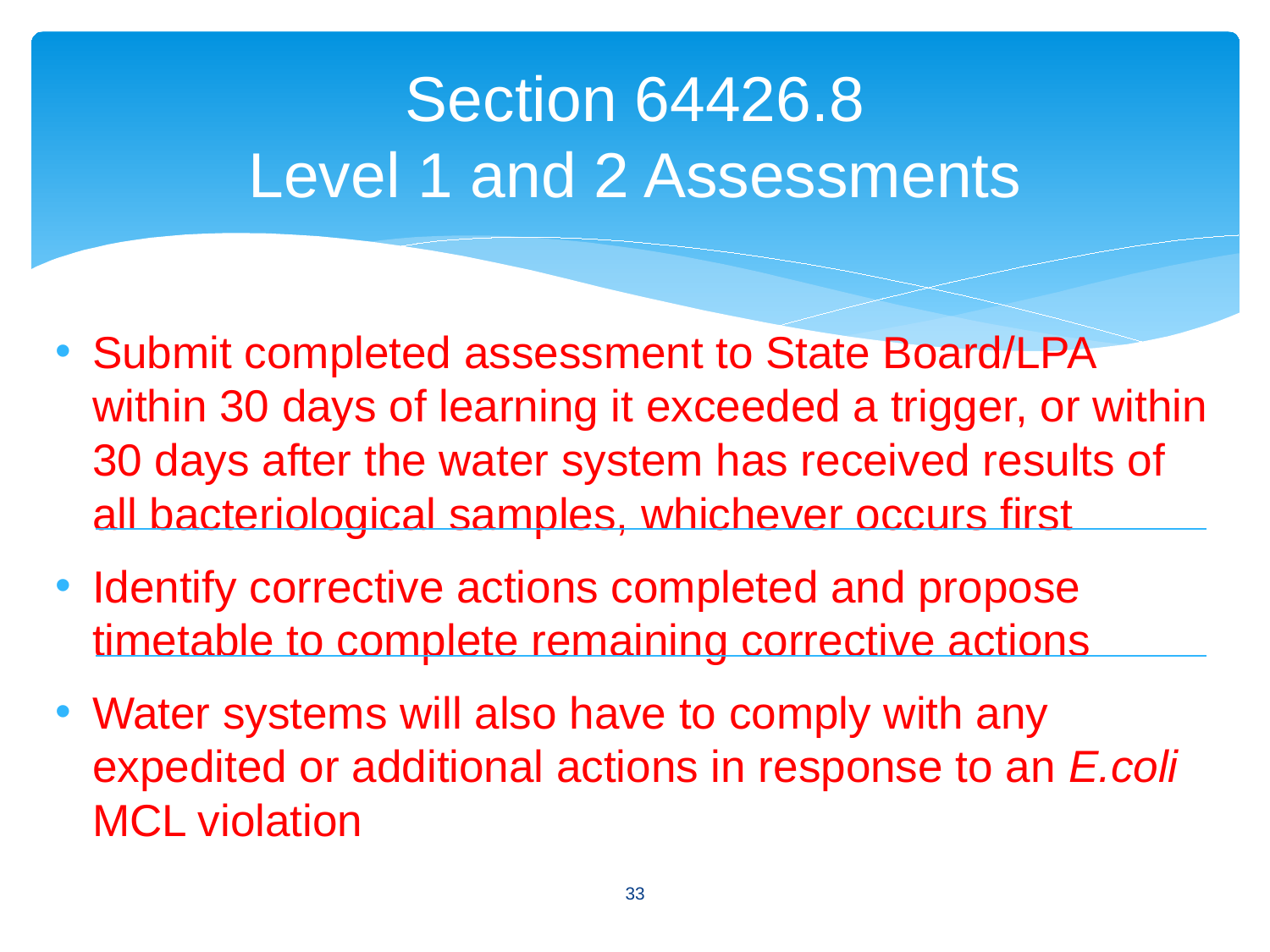

# Section 64426.8 Level 1 and 2 Assessments
Submit completed assessment to State Board/LPA within 30 days of learning it exceeded a trigger, or within 30 days after the water system has received results of all bacteriological samples, whichever occurs first
Identify corrective actions completed and propose timetable to complete remaining corrective actions
Water systems will also have to comply with any expedited or additional actions in response to an E.coli MCL violation

33